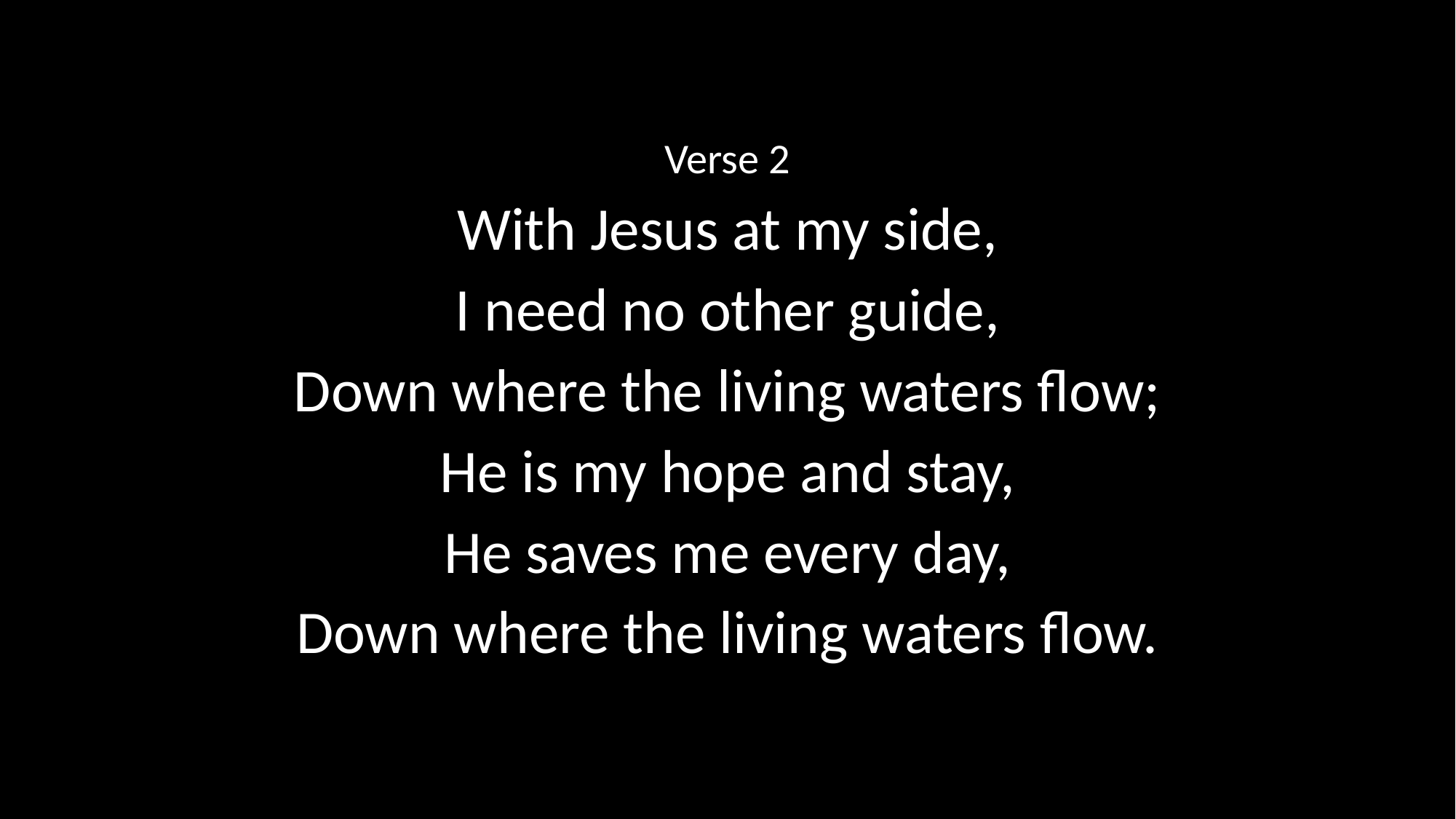

Verse 2
With Jesus at my side,
I need no other guide,
Down where the living waters flow;
He is my hope and stay,
He saves me every day,
Down where the living waters flow.